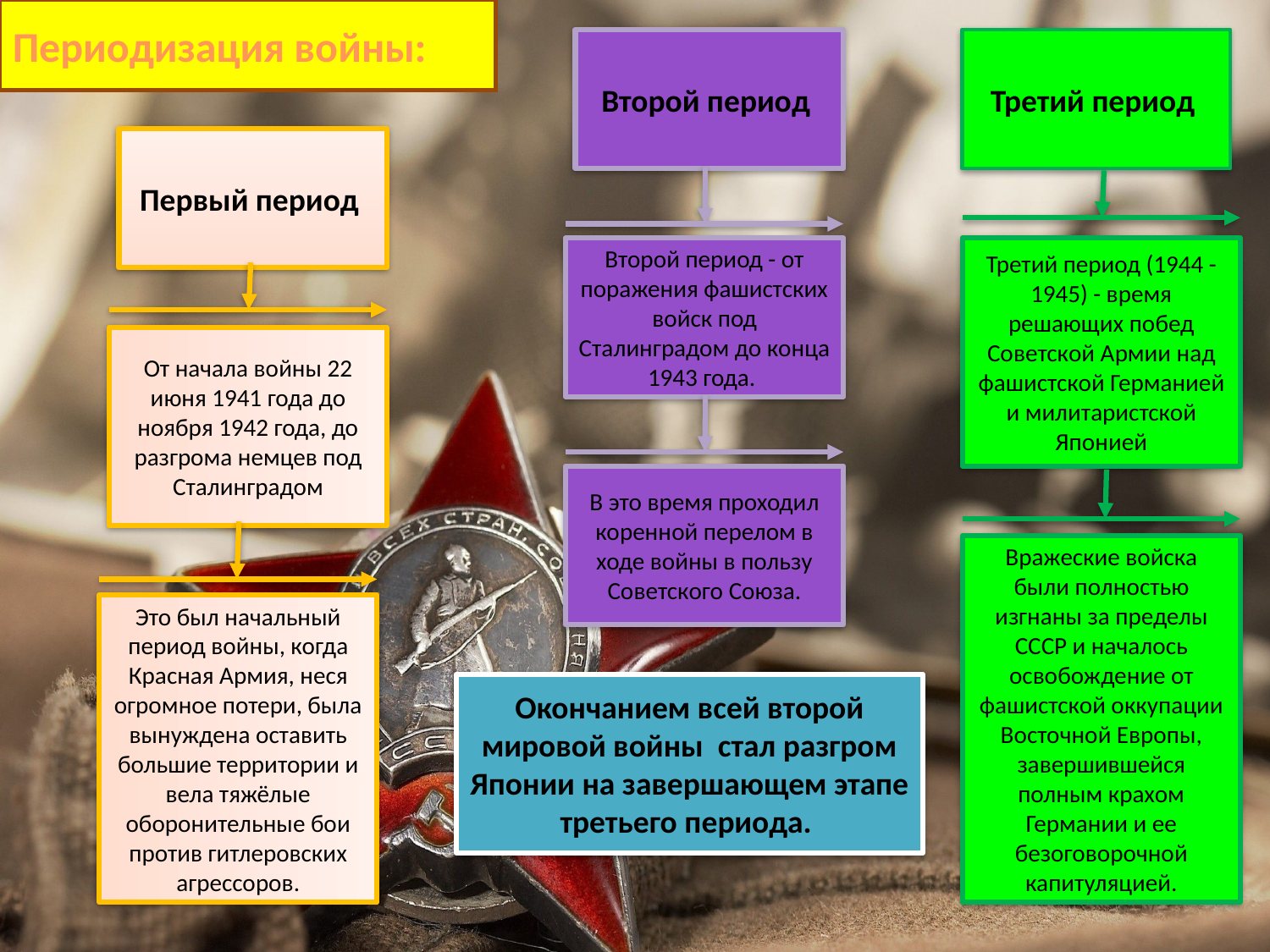

Периодизация войны:
Второй период
Третий период
Первый период
Второй период - от поражения фашистских войск под Сталинградом до конца 1943 года.
Третий период (1944 - 1945) - время решающих побед Советской Армии над фашистской Германией и милитаристской Японией
От начала войны 22 июня 1941 года до ноября 1942 года, до разгрома немцев под Сталинградом
В это время проходил коренной перелом в ходе войны в пользу Советского Союза.
Вражеские войска были полностью изгнаны за пределы СССР и началось освобождение от фашистской оккупации Восточной Европы, завершившейся полным крахом Германии и ее безоговорочной капитуляцией.
Это был начальный период войны, когда Красная Армия, неся огромное потери, была вынуждена оставить большие территории и вела тяжёлые оборонительные бои против гитлеровских агрессоров.
Окончанием всей второй мировой войны  стал разгром Японии на завершающем этапе третьего периода.